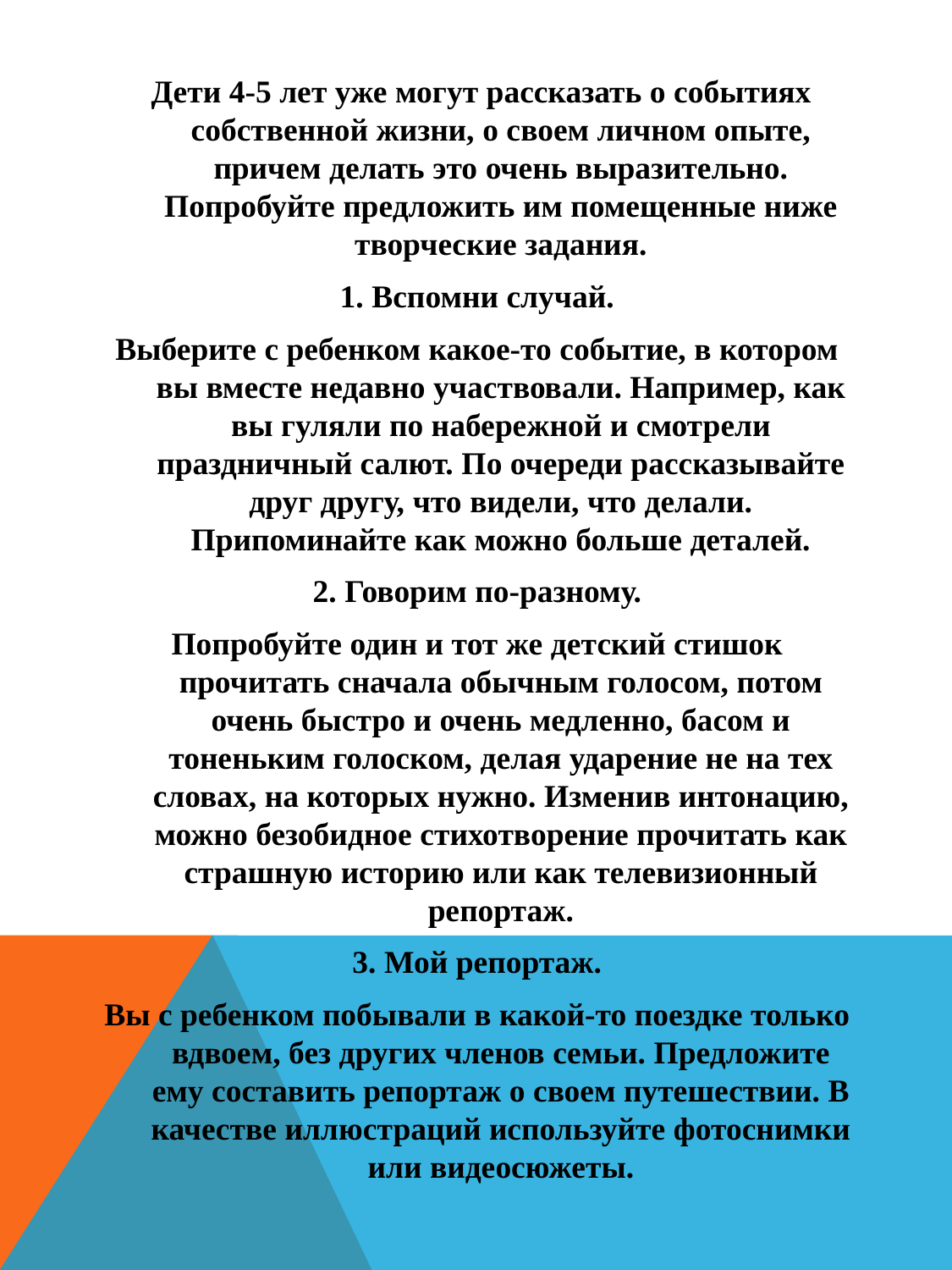

Дети 4-5 лет уже могут рассказать о событиях собственной жизни, о своем личном опыте, причем делать это очень выразительно. Попробуйте предложить им помещенные ниже творческие задания.
1. Вспомни случай.
Выберите с ребенком какое-то событие, в котором вы вместе недавно участвовали. Например, как вы гуляли по набережной и смотрели праздничный салют. По очереди рассказывайте друг другу, что видели, что делали. Припоминайте как можно больше деталей.
2. Говорим по-разному.
Попробуйте один и тот же детский стишок прочитать сначала обычным голосом, потом очень быстро и очень медленно, басом и тоненьким голоском, делая ударение не на тех словах, на которых нужно. Изменив интонацию, можно безобидное стихотворение прочитать как страшную историю или как телевизионный репортаж.
3. Мой репортаж.
Вы с ребенком побывали в какой-то поездке только вдвоем, без других членов семьи. Предложите ему составить репортаж о своем путешествии. В качестве иллюстраций используйте фотоснимки или видеосюжеты.